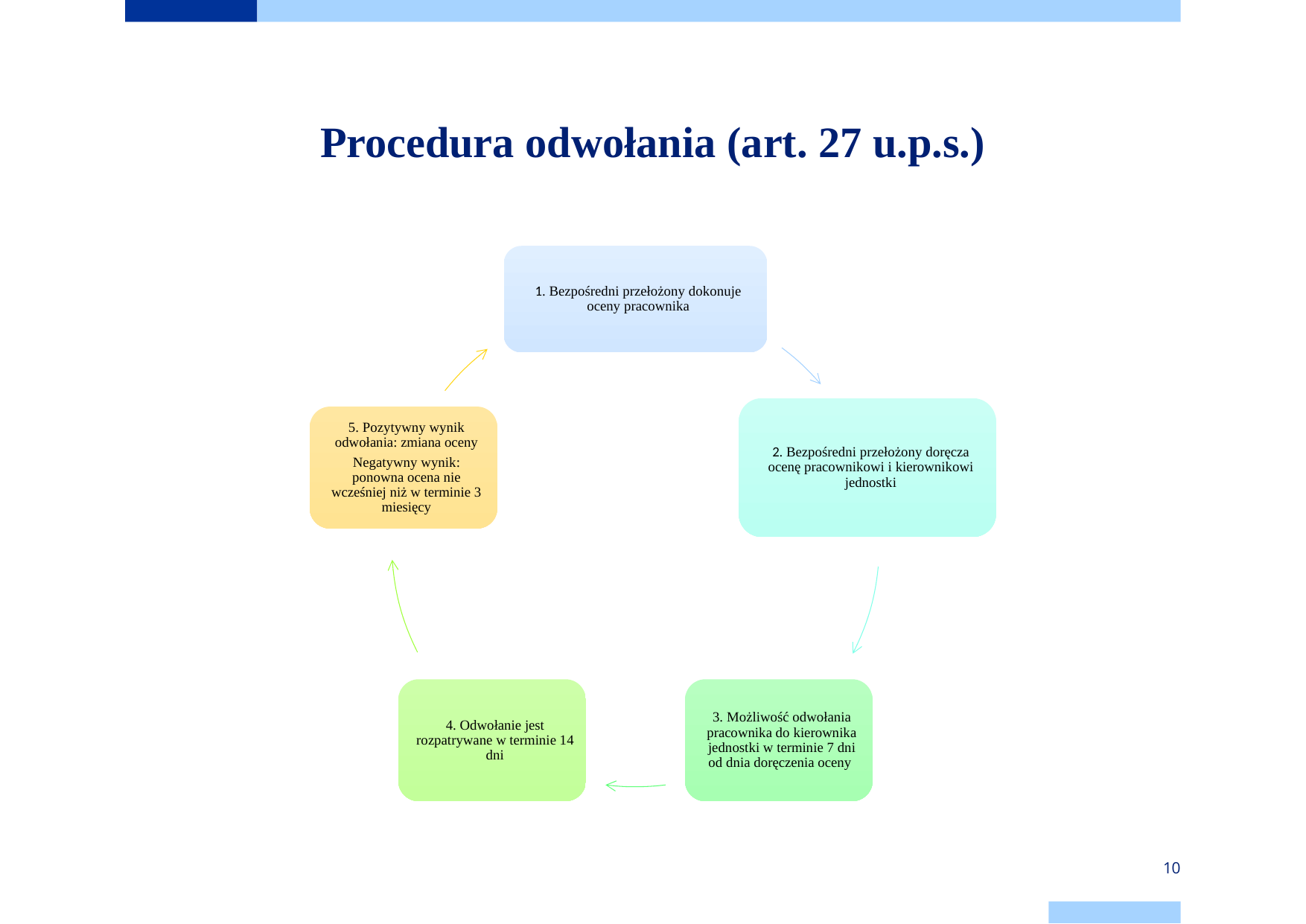

# Procedura odwołania (art. 27 u.p.s.)
1. Bezpośredni przełożony dokonuje oceny pracownika
2. Bezpośredni przełożony doręcza ocenę pracownikowi i kierownikowi jednostki
3. Możliwość odwołania pracownika do kierownika jednostki w terminie 7 dni od dnia doręczenia oceny
4. Odwołanie jest rozpatrywane w terminie 14 dni
5. Pozytywny wynik odwołania: zmiana oceny
Negatywny wynik: ponowna ocena nie wcześniej niż w terminie 3 miesięcy
10